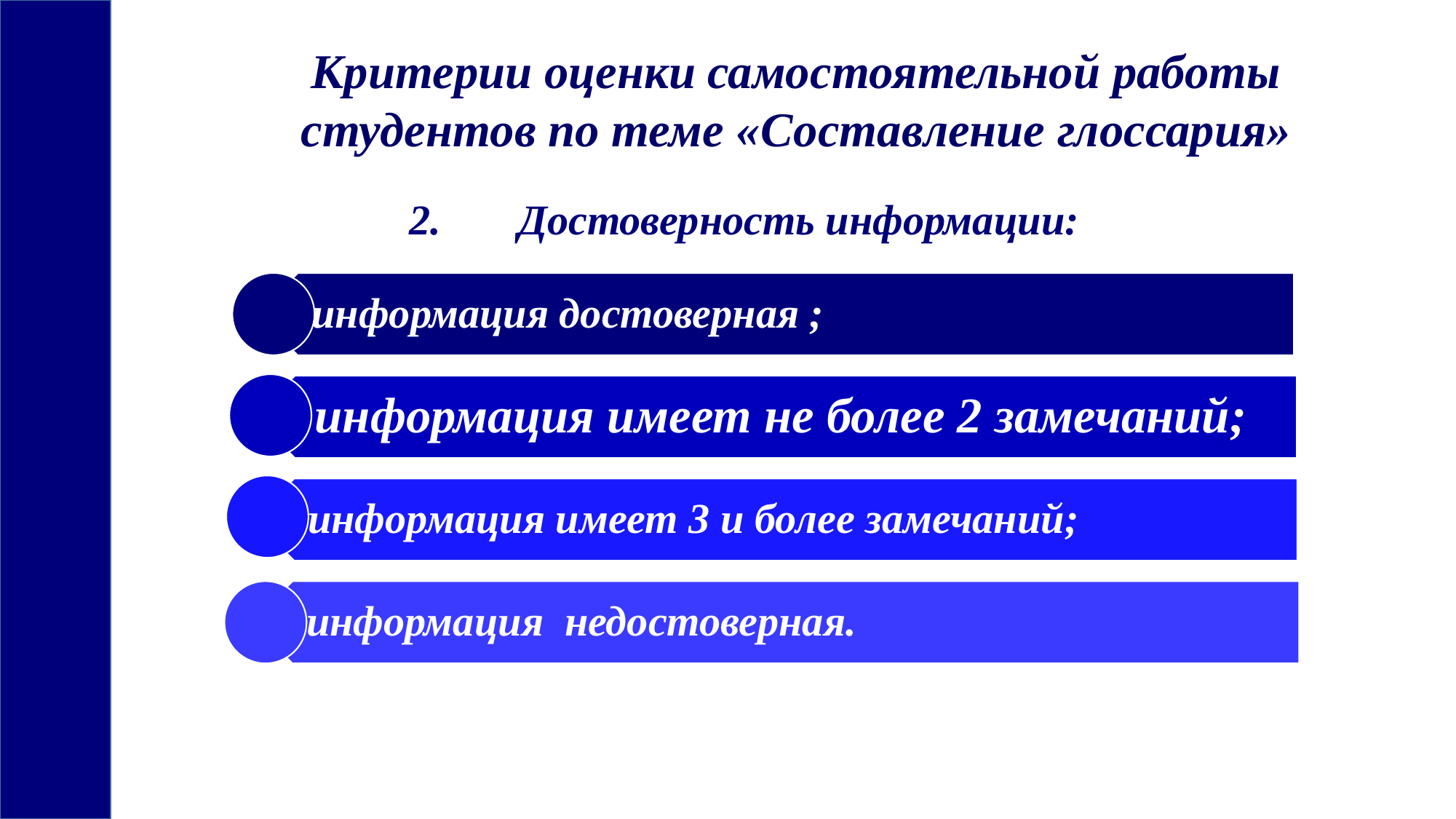

Критерии оценки самостоятельной работы студентов по теме «Составление глоссария»
2.	Достоверность информации:
 информация достоверная ;
 информация имеет не более 2 замечаний;
 информация имеет 3 и более замечаний;
 информация  недостоверная.